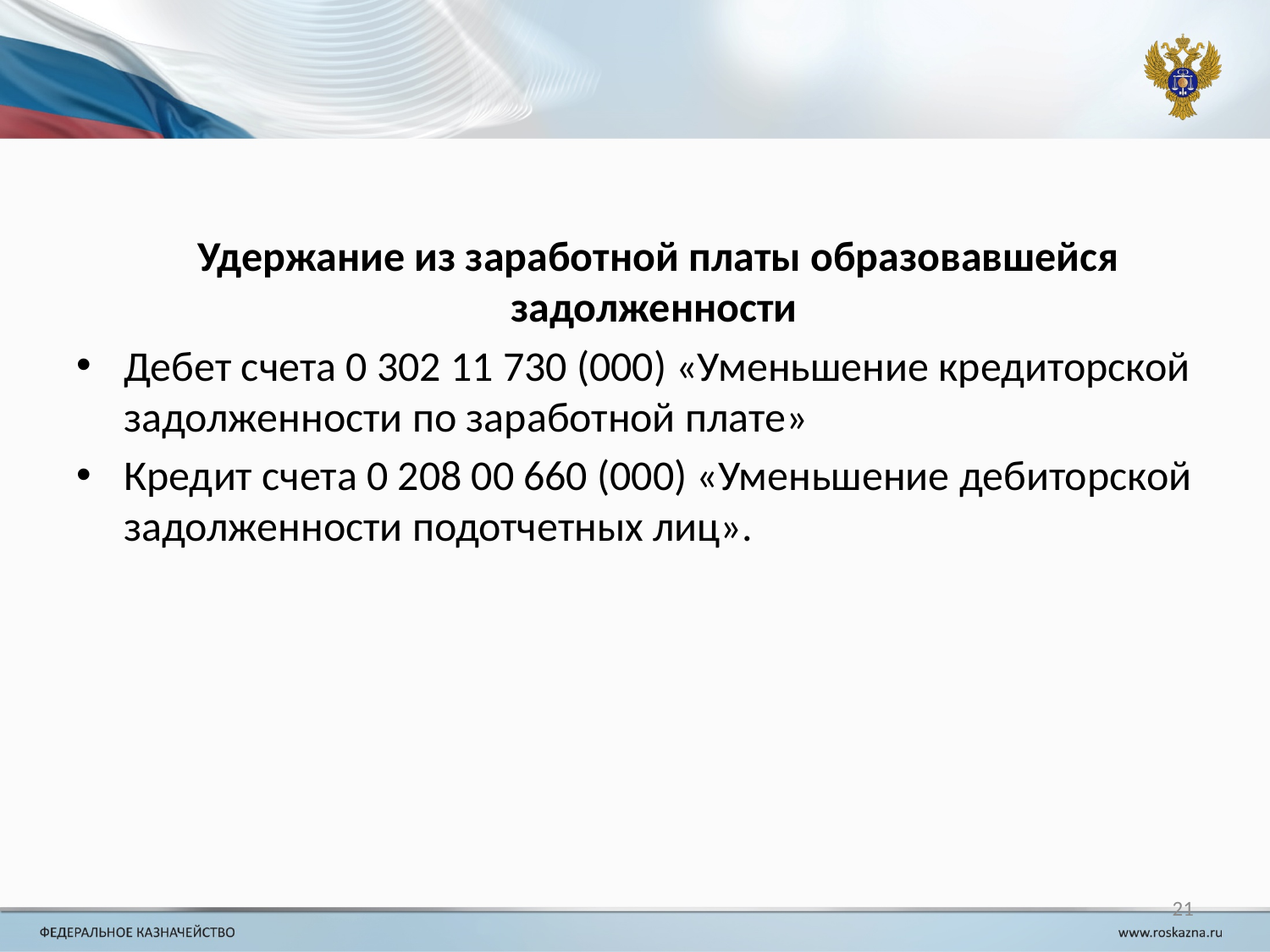

#
	Удержание из заработной платы образовавшейся задолженности
Дебет счета 0 302 11 730 (000) «Уменьшение кредиторской задолженности по заработной плате»
Кредит счета 0 208 00 660 (000) «Уменьшение дебиторской задолженности подотчетных лиц».

21